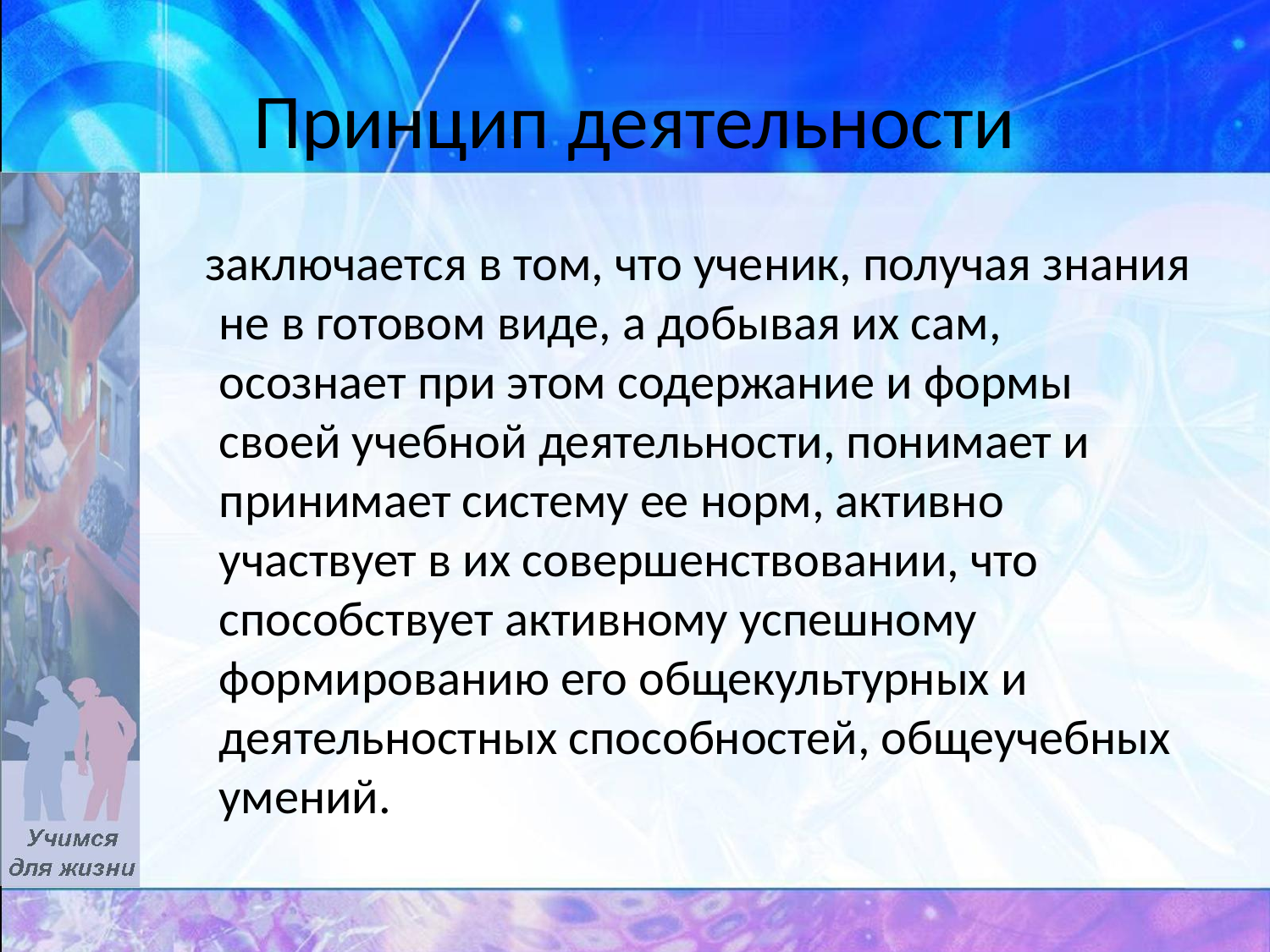

# Принцип деятельности
   заключается в том, что ученик, получая знания не в готовом виде, а добывая их сам, осознает при этом содержание и формы своей учебной деятельности, понимает и принимает систему ее норм, активно участвует в их совершенствовании, что способствует активному успешному формированию его общекультурных и деятельностных способностей, общеучебных умений.